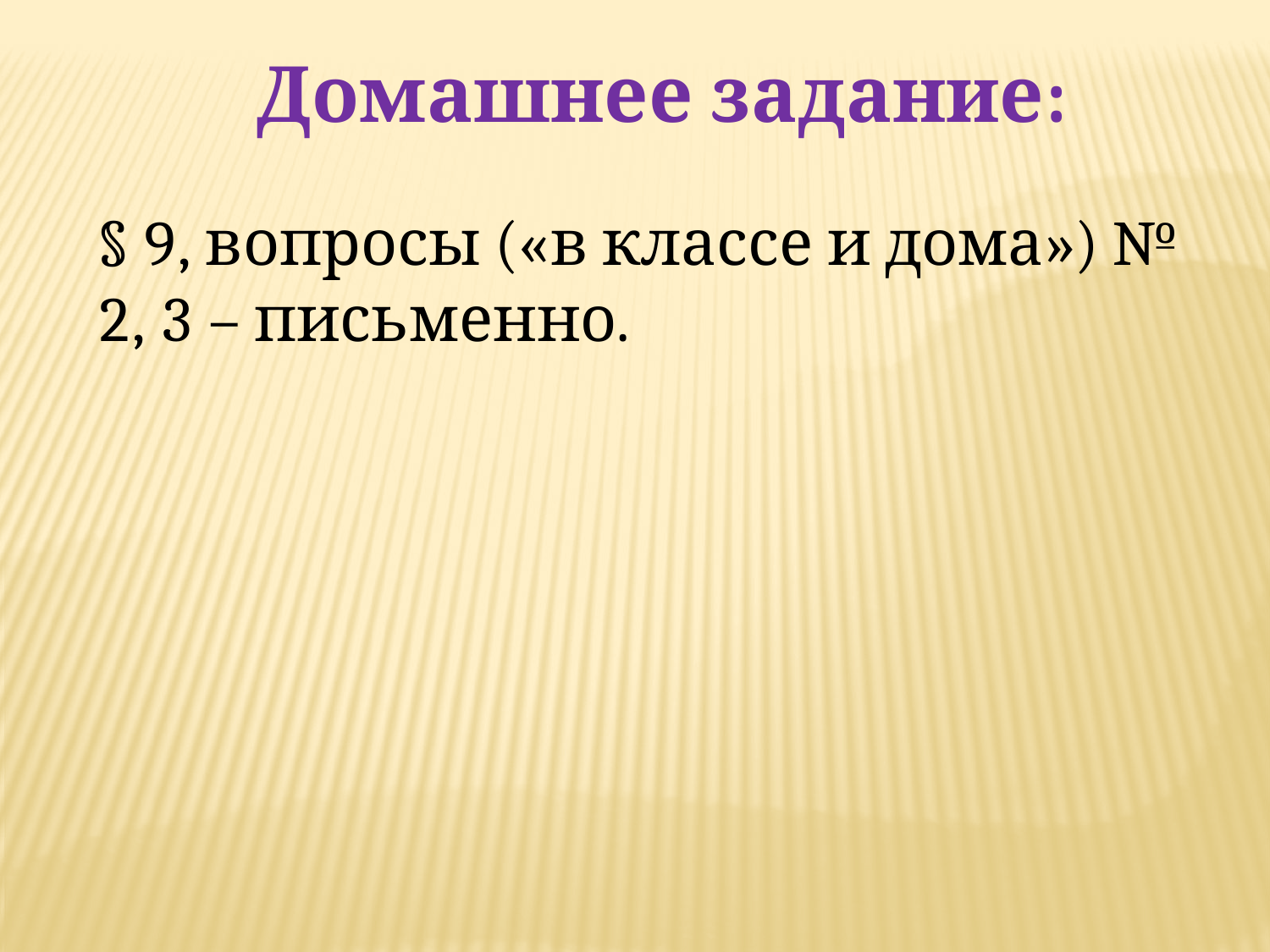

Домашнее задание:
§ 9, вопросы («в классе и дома») № 2, 3 – письменно.